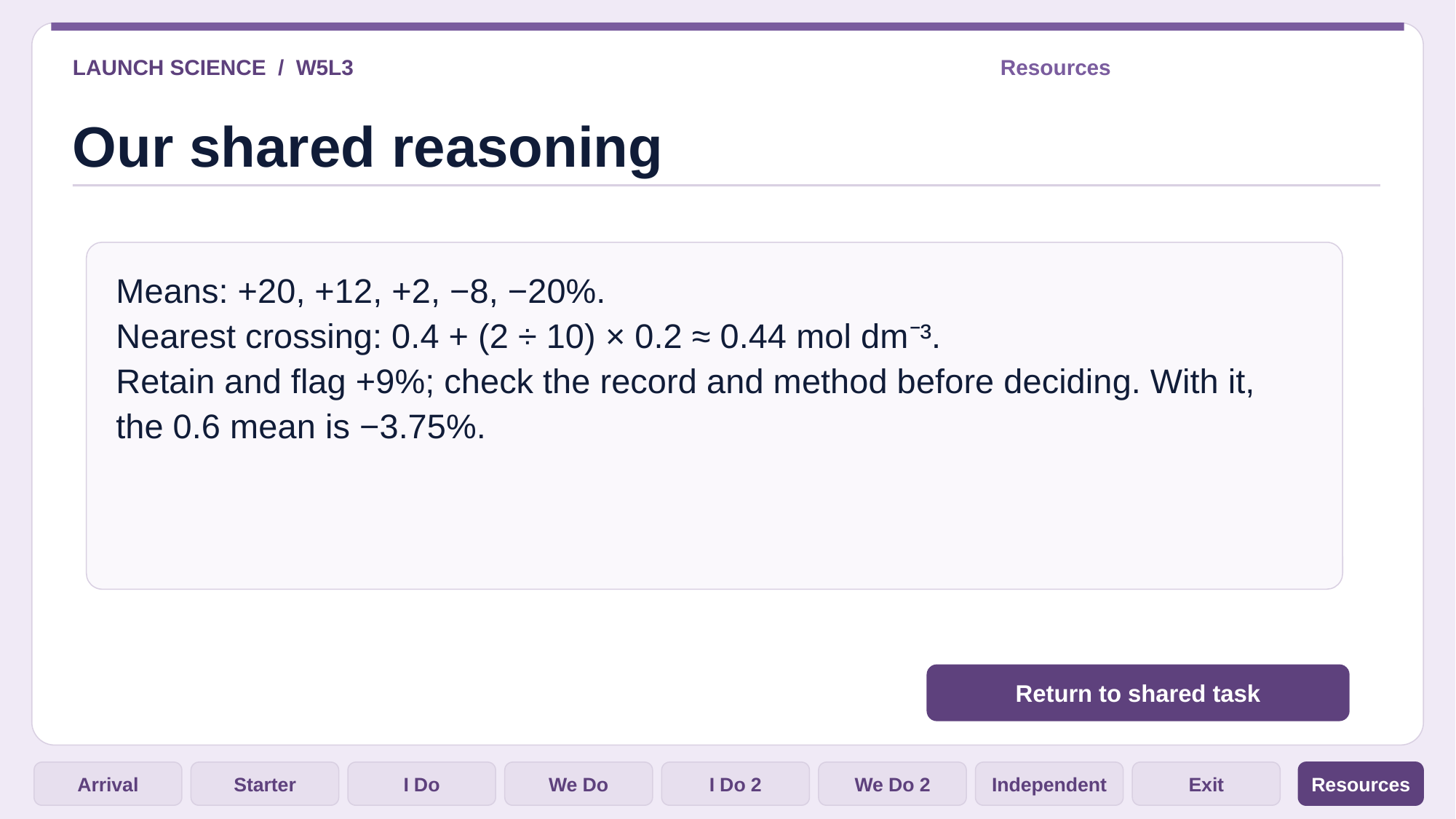

LAUNCH SCIENCE  /  W5L3
Resources
Our shared reasoning

Means: +20, +12, +2, −8, −20%.
Nearest crossing: 0.4 + (2 ÷ 10) × 0.2 ≈ 0.44 mol dm⁻³.
Retain and flag +9%; check the record and method before deciding. With it, the 0.6 mean is −3.75%.
Return to shared task
Arrival
Starter
I Do
We Do
I Do 2
We Do 2
Independent
Exit
Resources